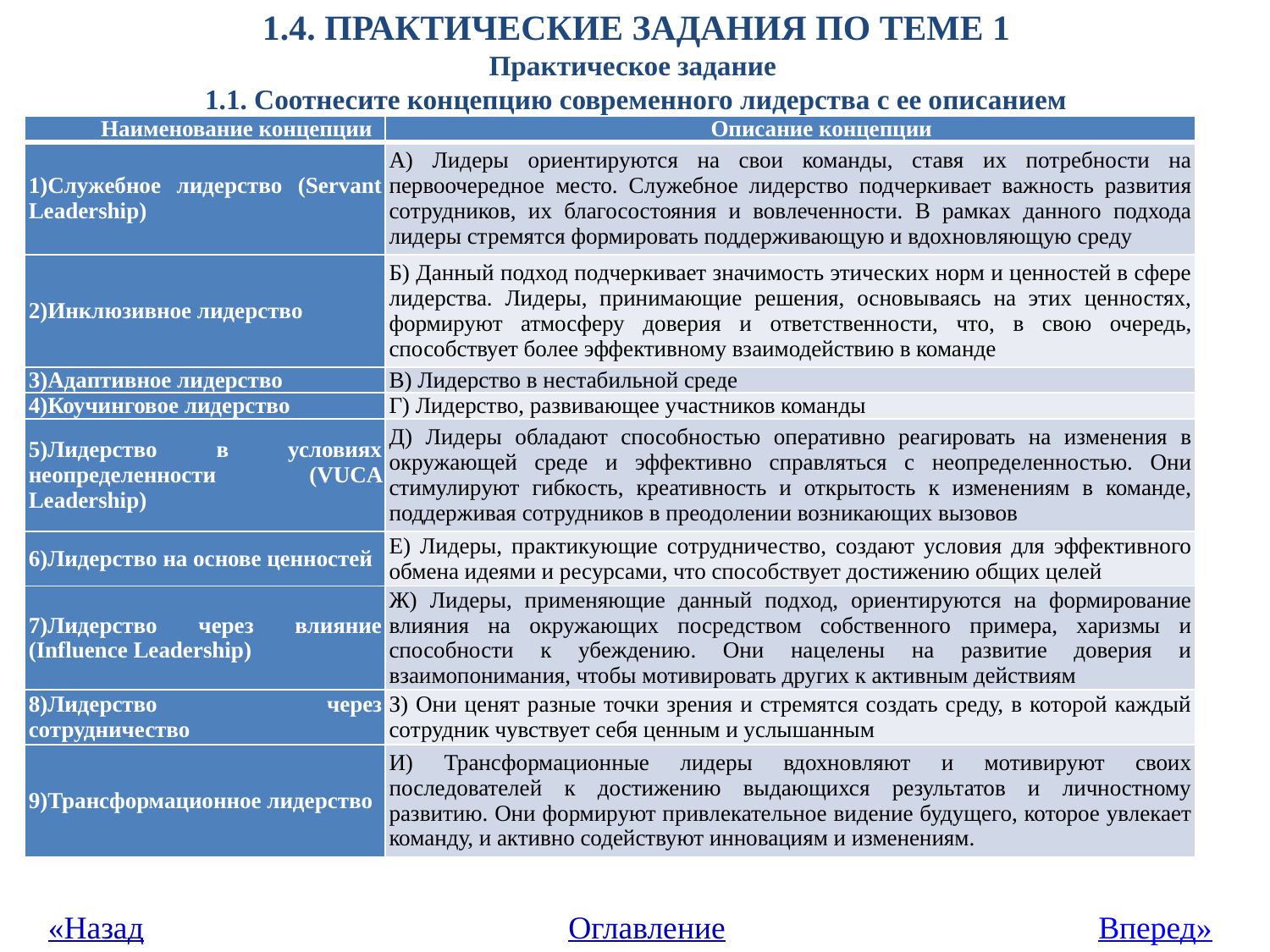

# 1.4. Практические задания по теме 1 Практическое задание 1.1. Соотнесите концепцию современного лидерства с ее описанием
| Наименование концепции | Описание концепции |
| --- | --- |
| 1)Служебное лидерство (Servant Leadership) | А) Лидеры ориентируются на свои команды, ставя их потребности на первоочередное место. Служебное лидерство подчеркивает важность развития сотрудников, их благосостояния и вовлеченности. В рамках данного подхода лидеры стремятся формировать поддерживающую и вдохновляющую среду |
| 2)Инклюзивное лидерство | Б) Данный подход подчеркивает значимость этических норм и ценностей в сфере лидерства. Лидеры, принимающие решения, основываясь на этих ценностях, формируют атмосферу доверия и ответственности, что, в свою очередь, способствует более эффективному взаимодействию в команде |
| 3)Адаптивное лидерство | В) Лидерство в нестабильной среде |
| 4)Коучинговое лидерство | Г) Лидерство, развивающее участников команды |
| 5)Лидерство в условиях неопределенности (VUCA Leadership) | Д) Лидеры обладают способностью оперативно реагировать на изменения в окружающей среде и эффективно справляться с неопределенностью. Они стимулируют гибкость, креативность и открытость к изменениям в команде, поддерживая сотрудников в преодолении возникающих вызовов |
| 6)Лидерство на основе ценностей | Е) Лидеры, практикующие сотрудничество, создают условия для эффективного обмена идеями и ресурсами, что способствует достижению общих целей |
| 7)Лидерство через влияние (Influence Leadership) | Ж) Лидеры, применяющие данный подход, ориентируются на формирование влияния на окружающих посредством собственного примера, харизмы и способности к убеждению. Они нацелены на развитие доверия и взаимопонимания, чтобы мотивировать других к активным действиям |
| 8)Лидерство через сотрудничество | З) Они ценят разные точки зрения и стремятся создать среду, в которой каждый сотрудник чувствует себя ценным и услышанным |
| 9)Трансформационное лидерство | И) Трансформационные лидеры вдохновляют и мотивируют своих последователей к достижению выдающихся результатов и личностному развитию. Они формируют привлекательное видение будущего, которое увлекает команду, и активно содействуют инновациям и изменениям. |
«Назад
Оглавление
Вперед»